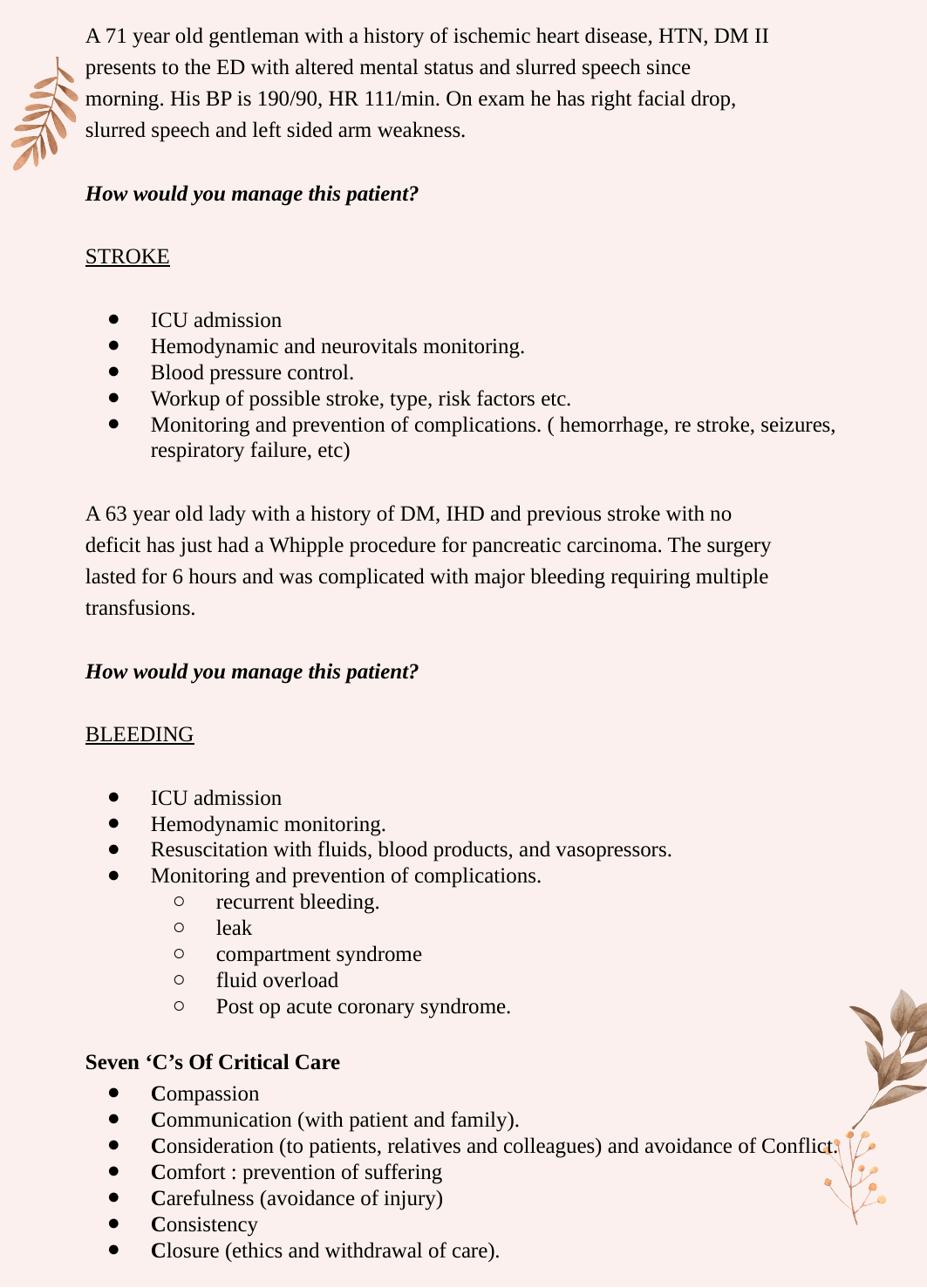

A 71 year old gentleman with a history of ischemic heart disease, HTN, DM II
presents to the ED with altered mental status and slurred speech since
morning. His BP is 190/90, HR 111/min. On exam he has right facial drop,
slurred speech and left sided arm weakness.

How would you manage this patient?

STROKE

ICU admission
Hemodynamic and neurovitals monitoring.
Blood pressure control.
Workup of possible stroke, type, risk factors etc.
Monitoring and prevention of complications. ( hemorrhage, re stroke, seizures, respiratory failure, etc)

A 63 year old lady with a history of DM, IHD and previous stroke with no
deficit has just had a Whipple procedure for pancreatic carcinoma. The surgery
lasted for 6 hours and was complicated with major bleeding requiring multiple
transfusions.

How would you manage this patient?

BLEEDING

ICU admission
Hemodynamic monitoring.
Resuscitation with fluids, blood products, and vasopressors.
Monitoring and prevention of complications.
recurrent bleeding.
leak
compartment syndrome
fluid overload
Post op acute coronary syndrome.

Seven ‘C’s Of Critical Care
Compassion
Communication (with patient and family).
Consideration (to patients, relatives and colleagues) and avoidance of Conflict.
Comfort : prevention of suffering
Carefulness (avoidance of injury)
Consistency
Closure (ethics and withdrawal of care).